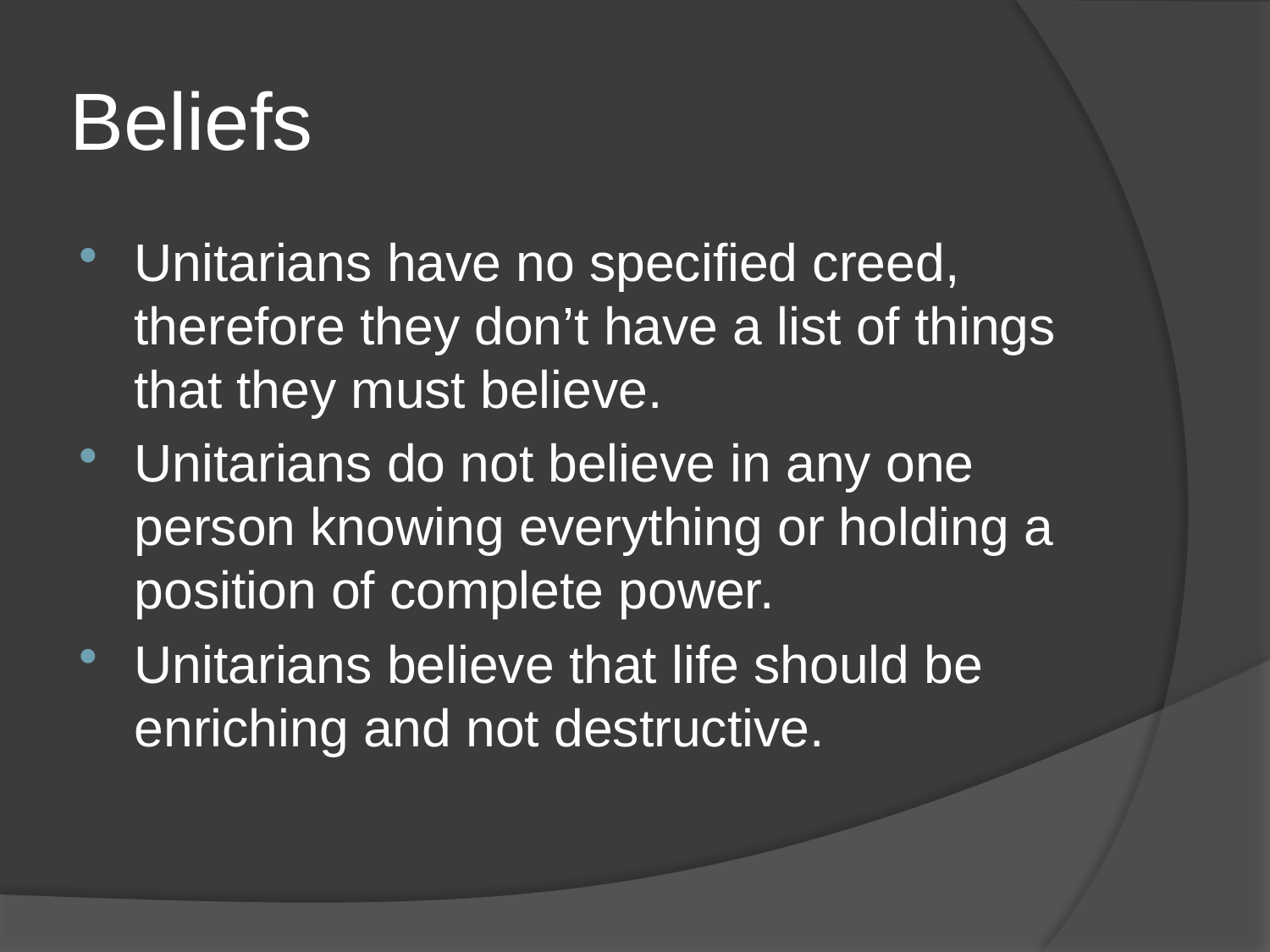

# Beliefs
Unitarians have no specified creed, therefore they don’t have a list of things that they must believe.
Unitarians do not believe in any one person knowing everything or holding a position of complete power.
Unitarians believe that life should be enriching and not destructive.